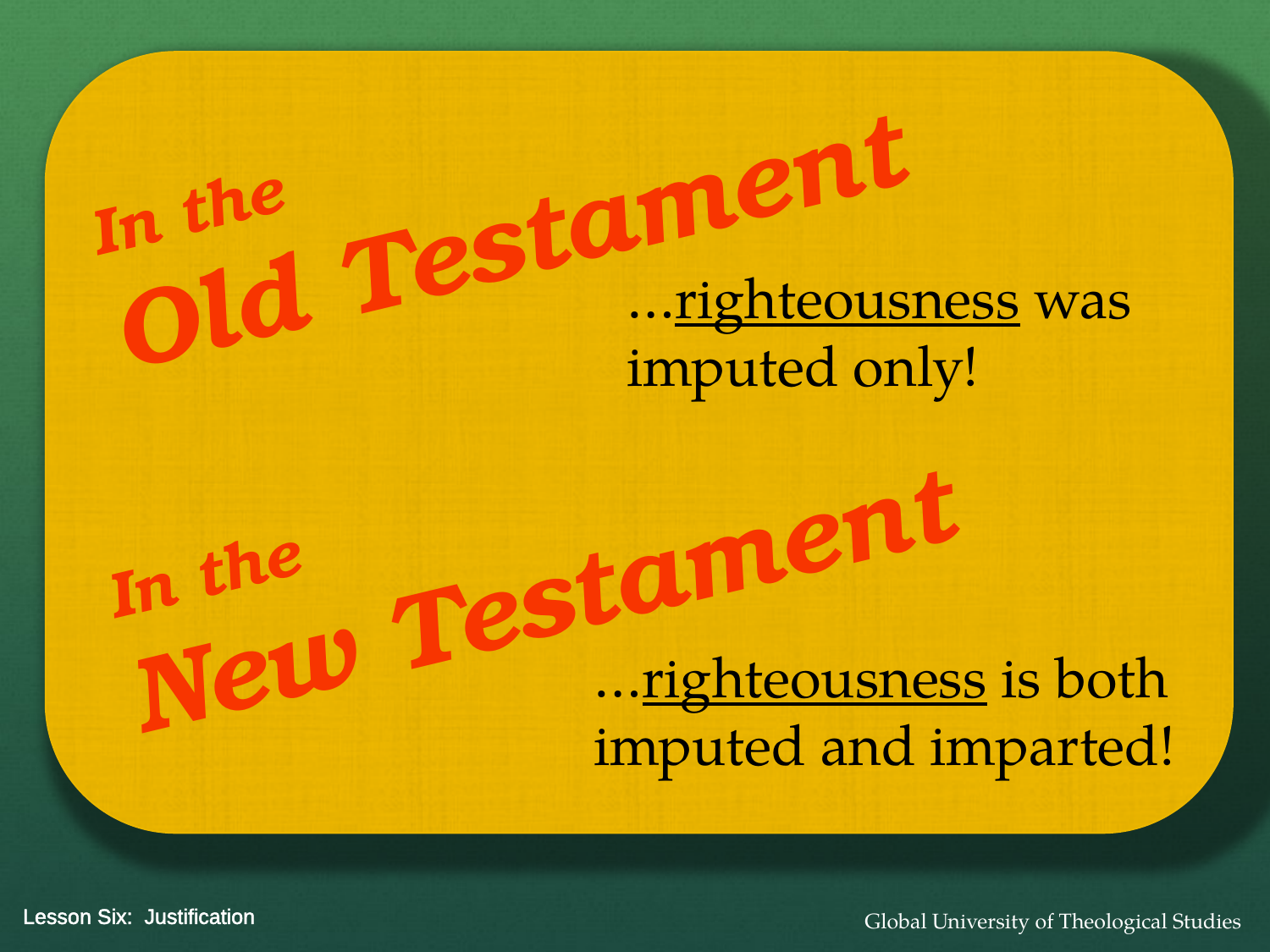

In the
Old Testament
…righteousness was imputed only!
In the
New Testament
…righteousness is both imputed and imparted!
Global University of Theological Studies
Lesson Six:  Justification